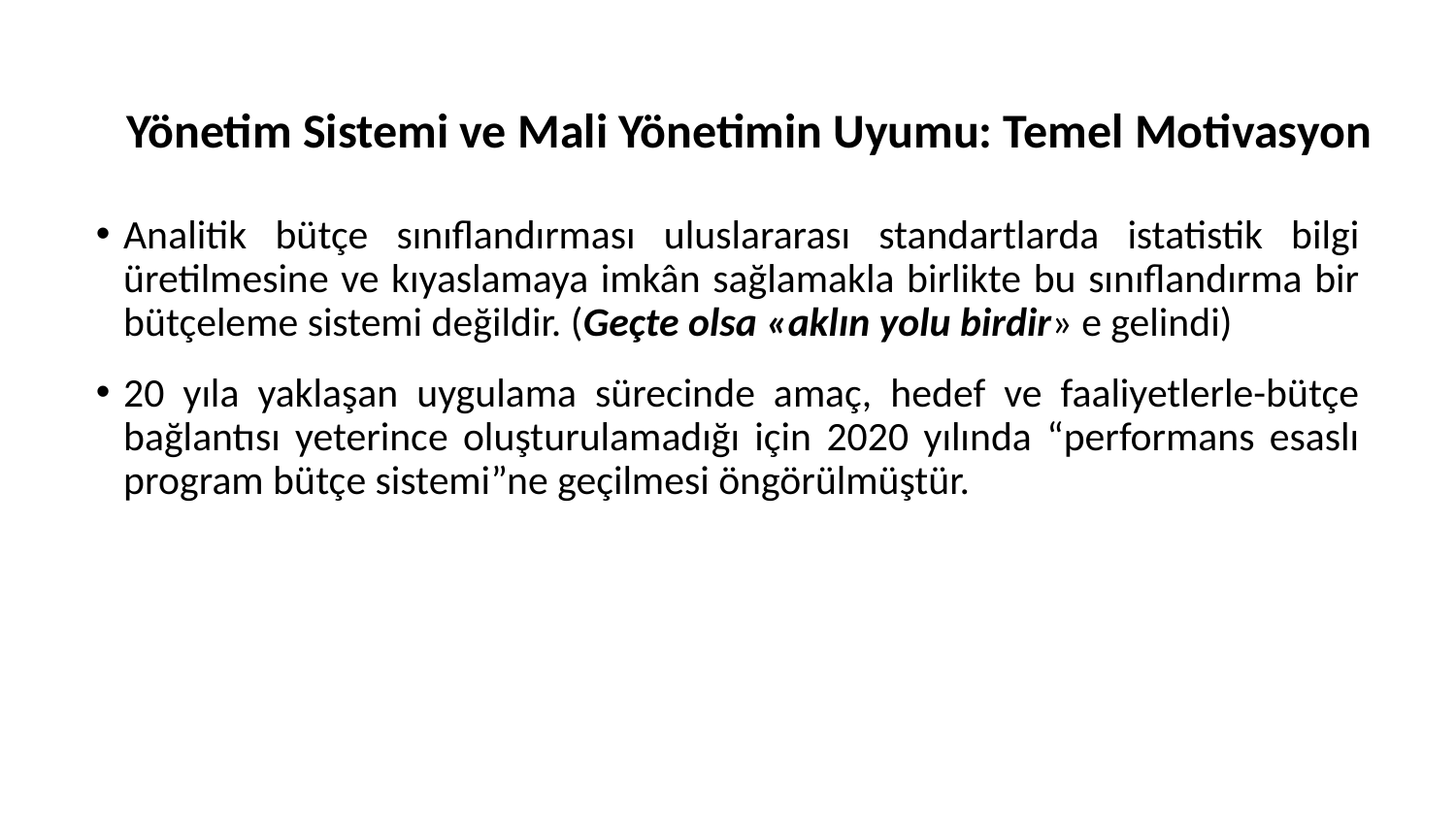

# Yönetim Sistemi ve Mali Yönetimin Uyumu: Temel Motivasyon
Analitik bütçe sınıflandırması uluslararası standartlarda istatistik bilgi üretilmesine ve kıyaslamaya imkân sağlamakla birlikte bu sınıflandırma bir bütçeleme sistemi değildir. (Geçte olsa «aklın yolu birdir» e gelindi)
20 yıla yaklaşan uygulama sürecinde amaç, hedef ve faaliyetlerle-bütçe bağlantısı yeterince oluşturulamadığı için 2020 yılında “performans esaslı program bütçe sistemi”ne geçilmesi öngörülmüştür.